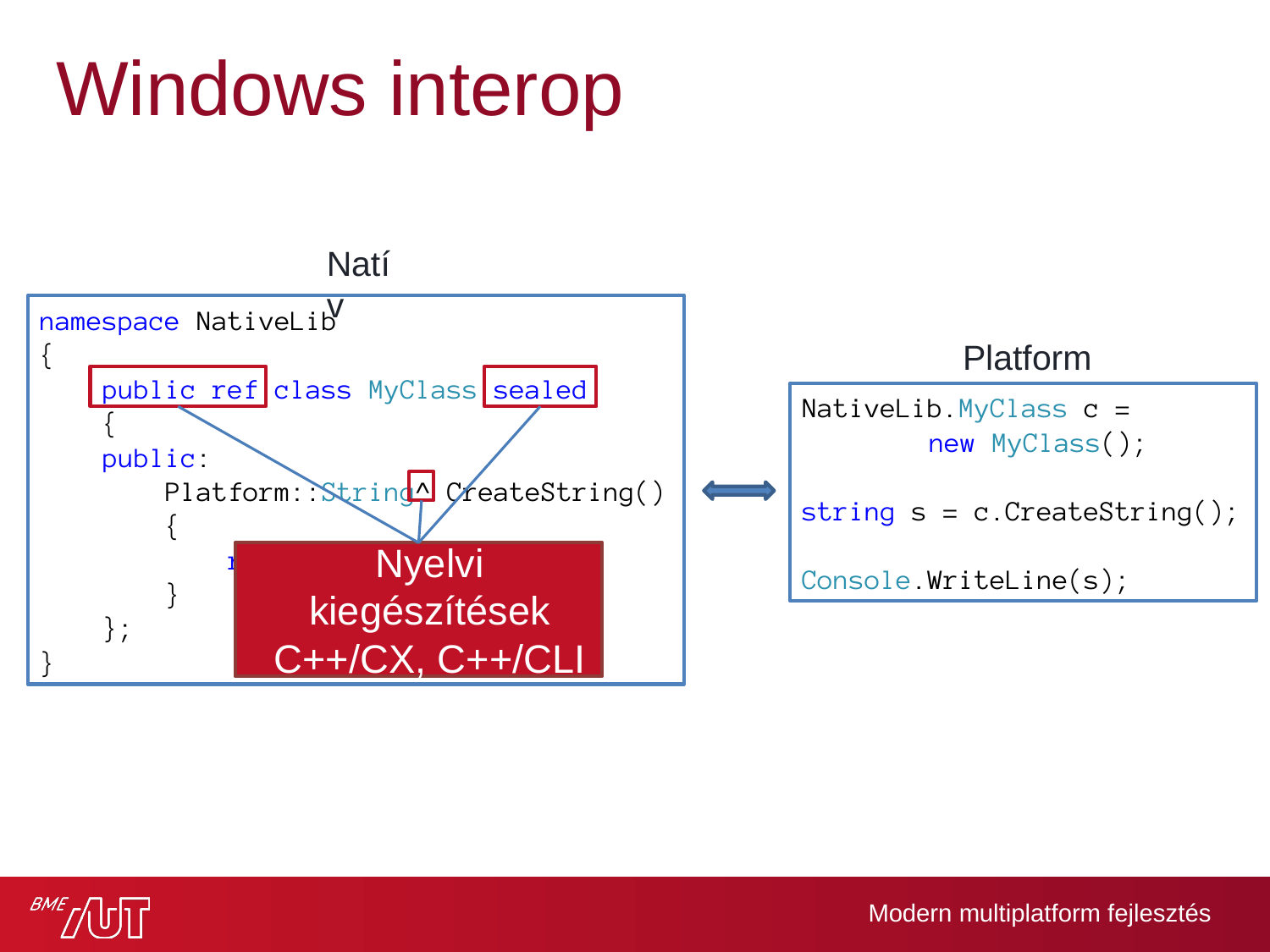

# Windows interop
Natív
namespace NativeLib
{
    public ref class MyClass sealed
    {
    public:
        Platform::String^ CreateString()
        {
            return L"alma";
        }
    };
}
Platform

NativeLib.MyClass c =
	new MyClass();

string s = c.CreateString();

Console.WriteLine(s);

Nyelvi kiegészítések
C++/CX, C++/CLI
Modern multiplatform fejlesztés